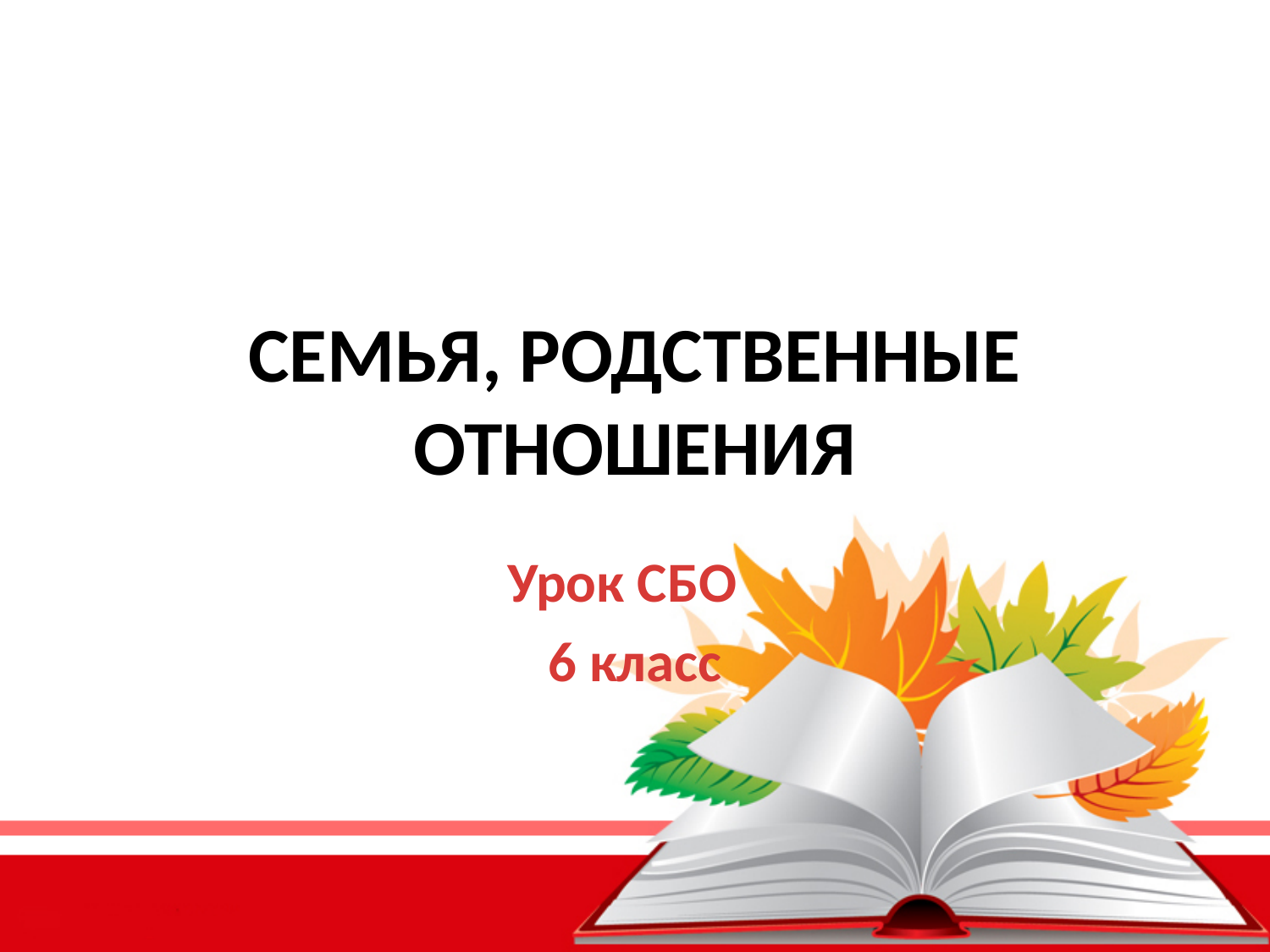

# СЕМЬЯ, РОДСТВЕННЫЕ ОТНОШЕНИЯ
Урок СБО
6 класс